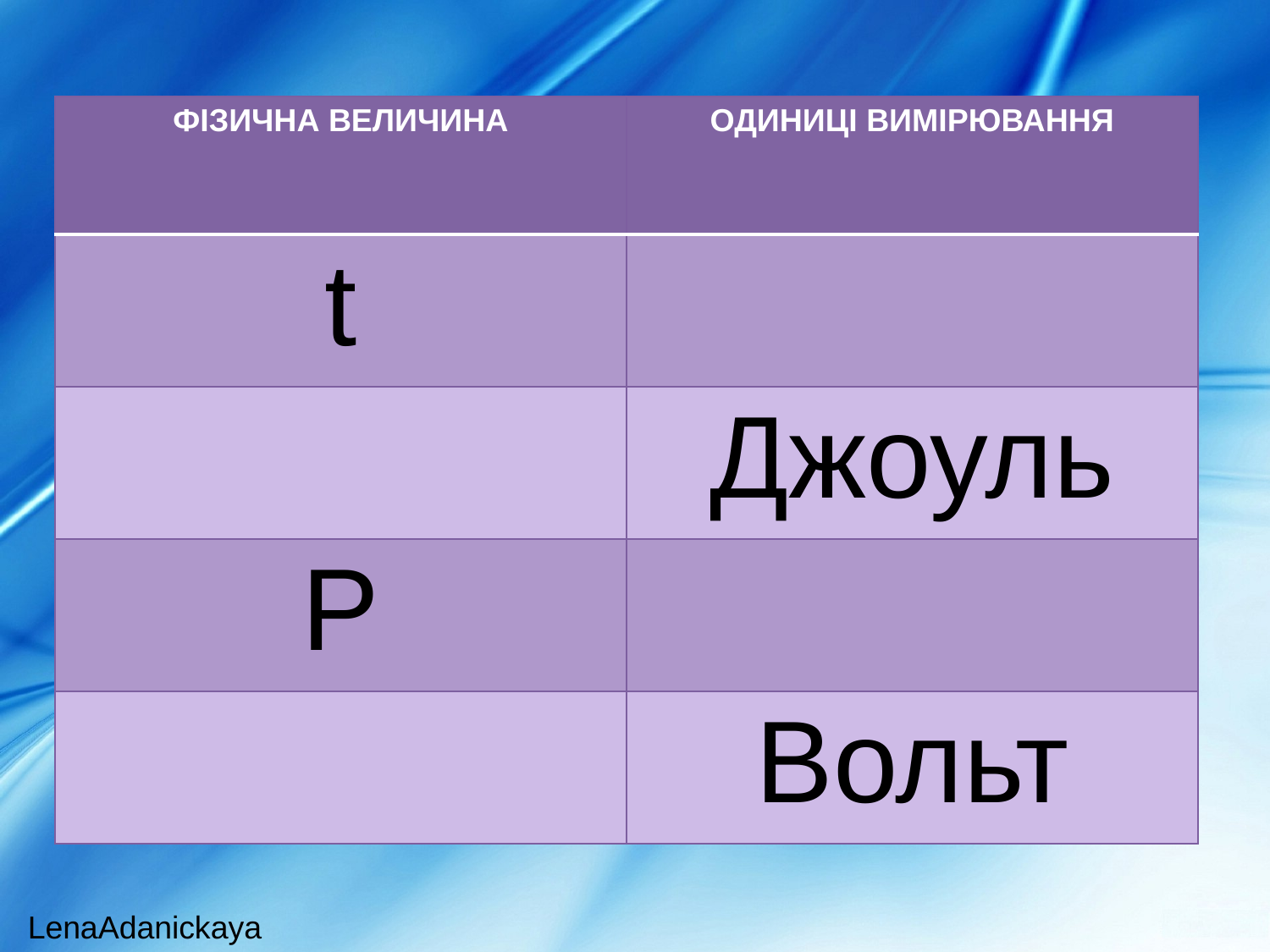

| ФІЗИЧНА ВЕЛИЧИНА | ОДИНИЦІ ВИМІРЮВАННЯ |
| --- | --- |
| t |  |
|  | Джоуль |
| P |  |
|  | Вольт |